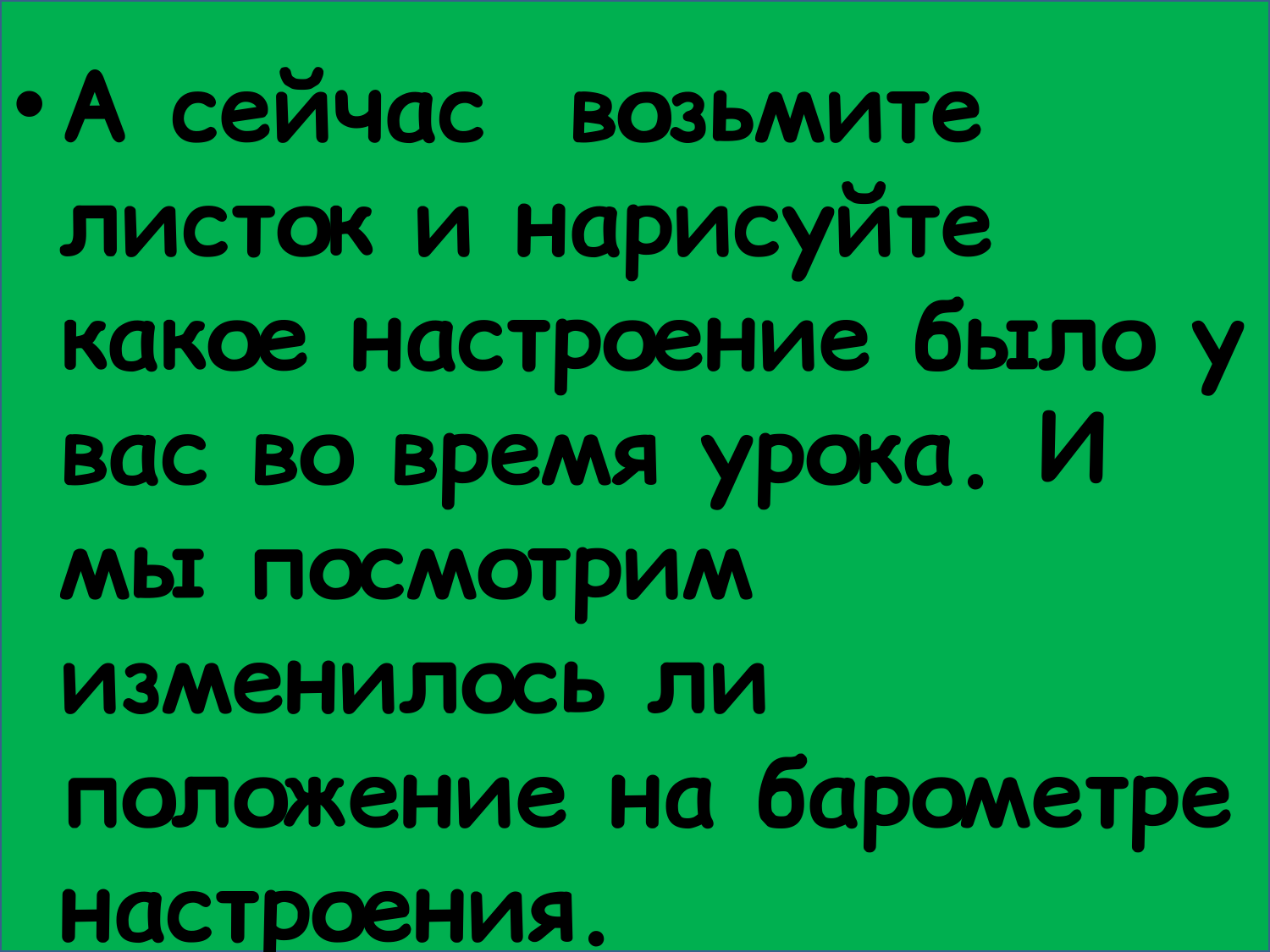

А сейчас  возьмите листок и нарисуйте какое настроение было у вас во время урока. И мы посмотрим изменилось ли положение на барометре настроения.